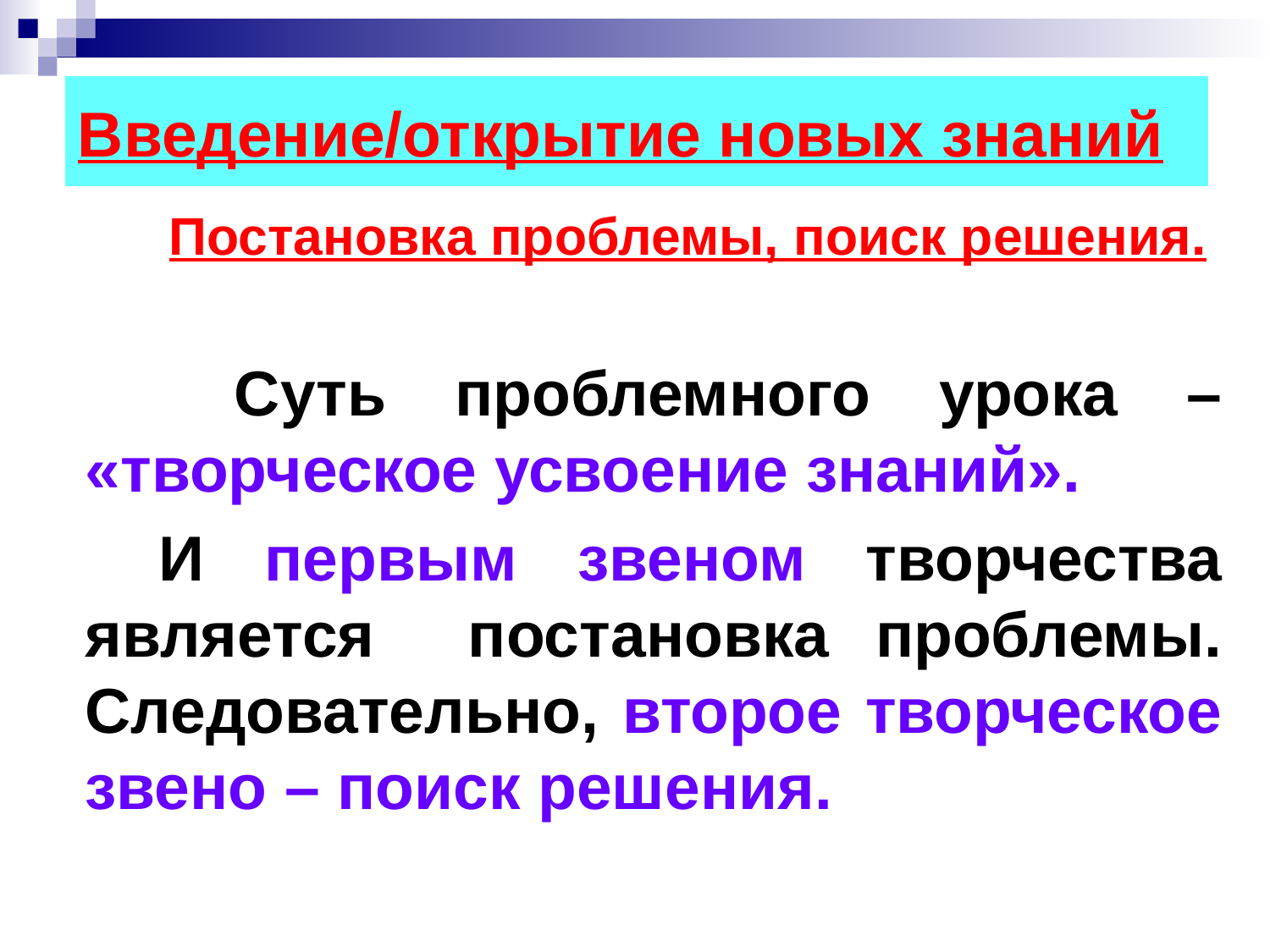

Введение/открытие новых знаний
         Постановка проблемы, поиск решения.

   Суть проблемного урока – «творческое усвоение знаний».
  И первым звеном творчества является  постановка проблемы. Следовательно, второе творческое звено – поиск решения.